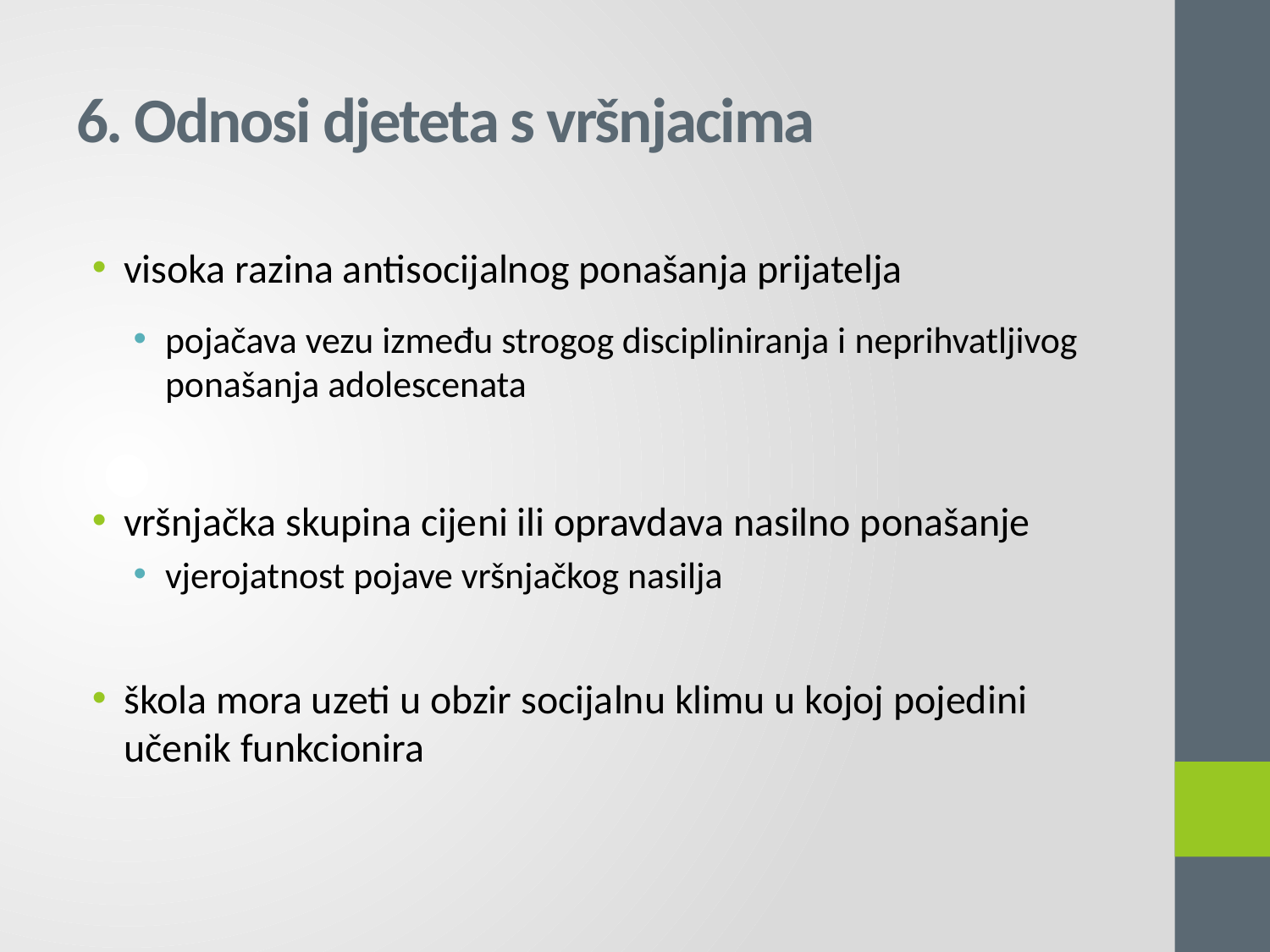

# 6. Odnosi djeteta s vršnjacima
visoka razina antisocijalnog ponašanja prijatelja
pojačava vezu između strogog discipliniranja i neprihvatljivog ponašanja adolescenata

vršnjačka skupina cijeni ili opravdava nasilno ponašanje
vjerojatnost pojave vršnjačkog nasilja

škola mora uzeti u obzir socijalnu klimu u kojoj pojedini učenik funkcionira